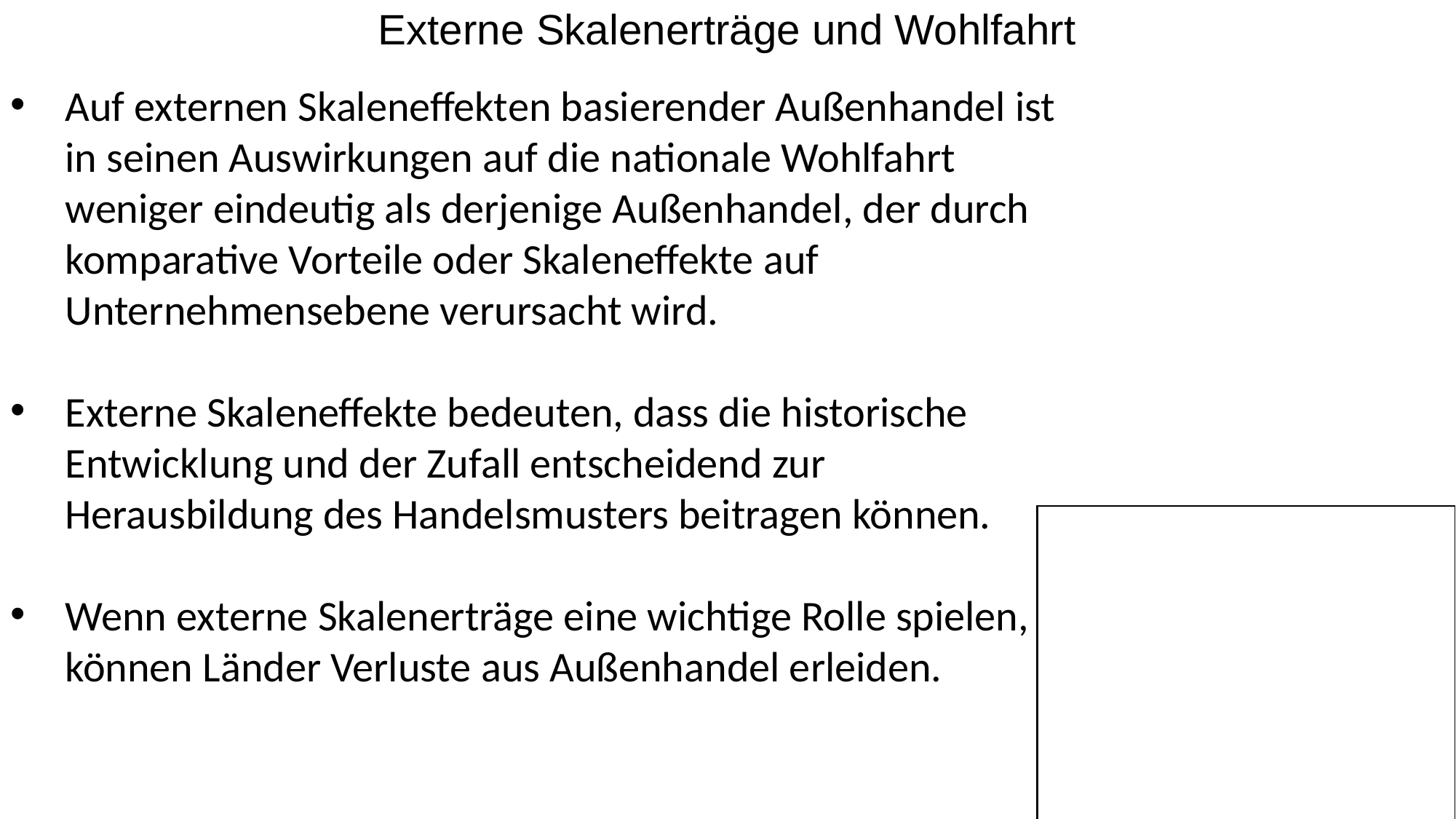

Externe Skalenerträge und Wohlfahrt
Auf externen Skaleneffekten basierender Außenhandel ist in seinen Auswirkungen auf die nationale Wohlfahrt weniger eindeutig als derjenige Außenhandel, der durch komparative Vorteile oder Skaleneffekte auf Unternehmensebene verursacht wird.

Externe Skaleneffekte bedeuten, dass die historische Entwicklung und der Zufall entscheidend zur Herausbildung des Handelsmusters beitragen können.

Wenn externe Skalenerträge eine wichtige Rolle spielen, können Länder Verluste aus Außenhandel erleiden.